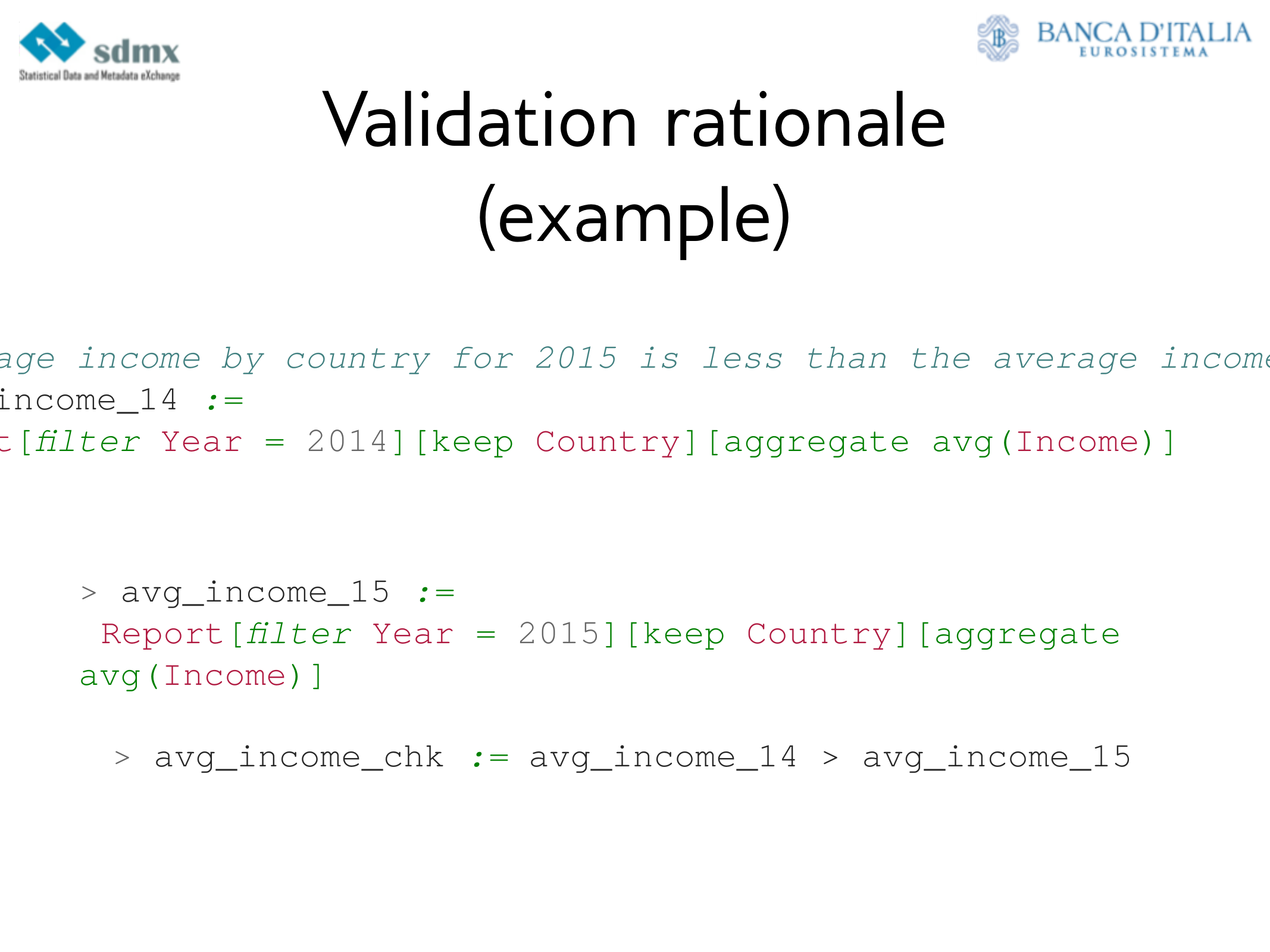

# Validation rationale
(example)
# average income by country for 2015 is less than the average income in 2014
> avg_income_14 :=
Report[filter Year = 2014][keep Country][aggregate avg(Income)]

> avg_income_15 :=
Report[filter Year = 2015][keep Country][aggregate avg(Income)]

> avg_income_chk := avg_income_14 > avg_income_15
20